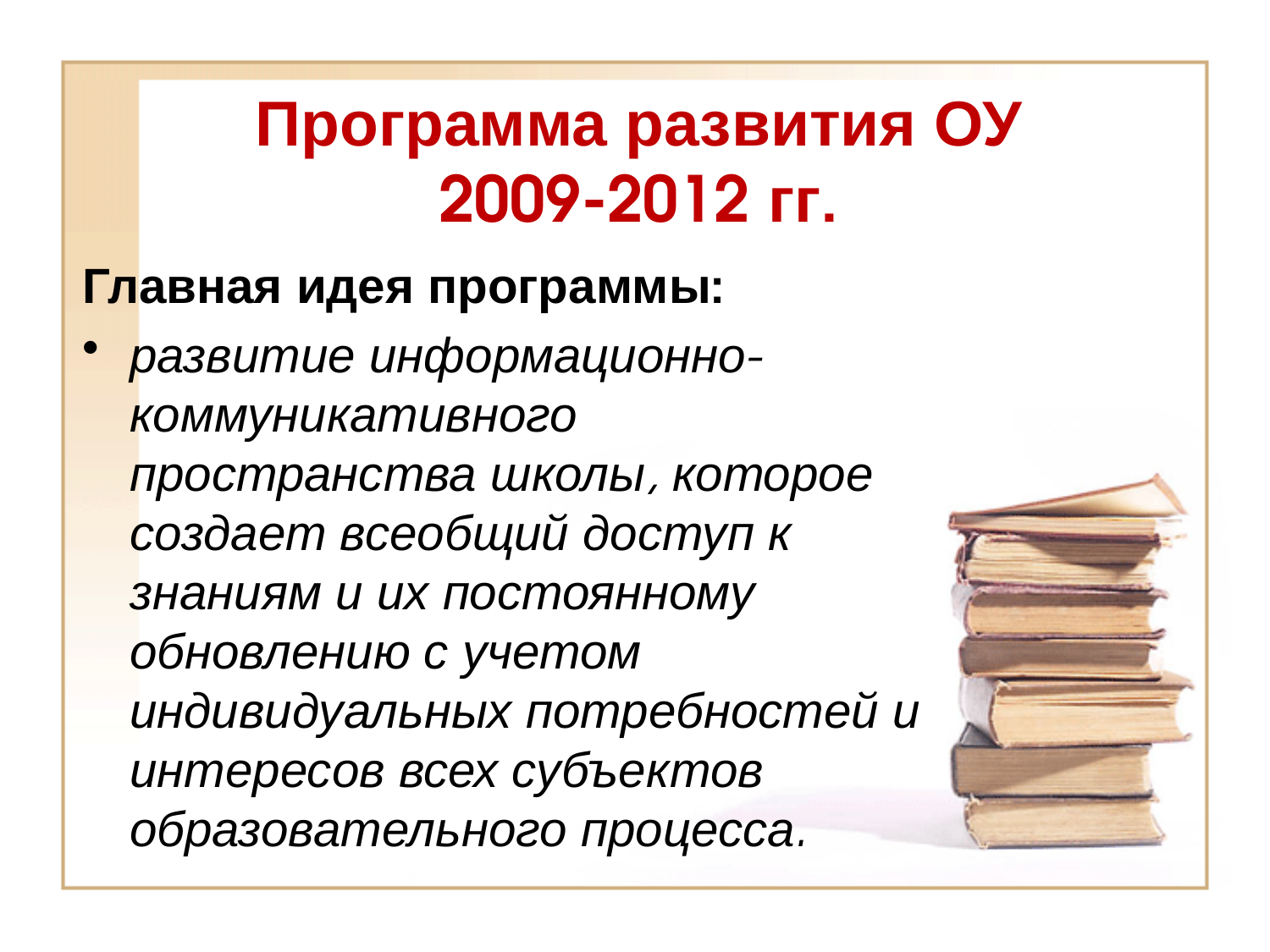

# Программа развития ОУ 2009-2012 гг.
Главная идея программы:
развитие информационно-коммуникативного  пространства школы, которое  создает всеобщий доступ к знаниям и их постоянному обновлению с учетом индивидуальных потребностей и интересов всех субъектов образовательного процесса.